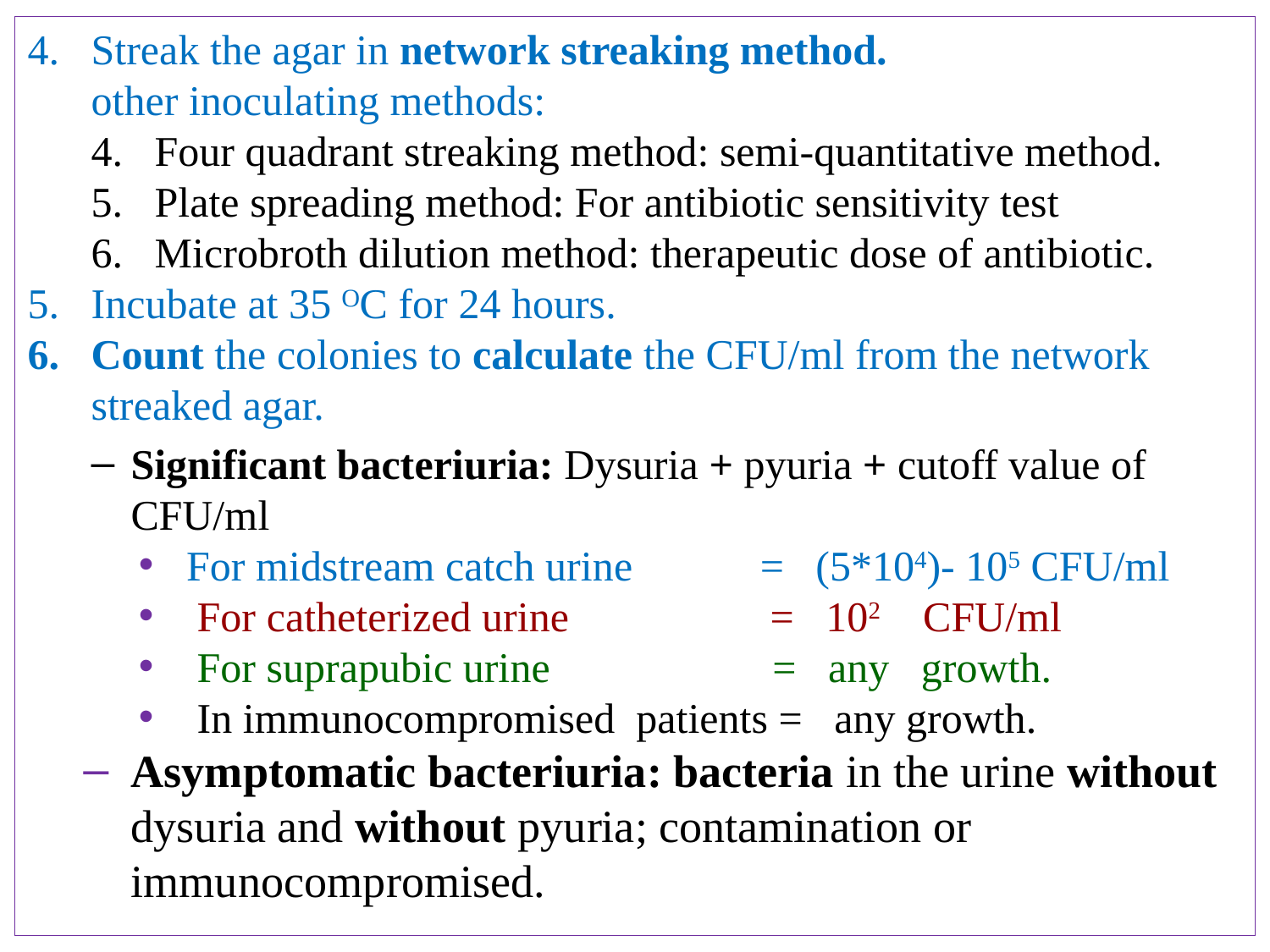

Streak the agar in network streaking method.                               other inoculating methods:
Four quadrant streaking method: semi-quantitative method.
Plate spreading method: For antibiotic sensitivity test
Microbroth dilution method: therapeutic dose of antibiotic.
Incubate at 35 ᴼC for 24 hours.
Count the colonies to calculate the CFU/ml from the network streaked agar.
Significant bacteriuria: Dysuria + pyuria + cutoff value of CFU/ml
For midstream catch urine            =   (5*104)- 105 CFU/ml
 For catheterized urine                   =   102    CFU/ml
 For suprapubic urine                     =   any   growth.
 In immunocompromised  patients =   any growth.
Asymptomatic bacteriuria: bacteria in the urine without dysuria and without pyuria; contamination or immunocompromised.